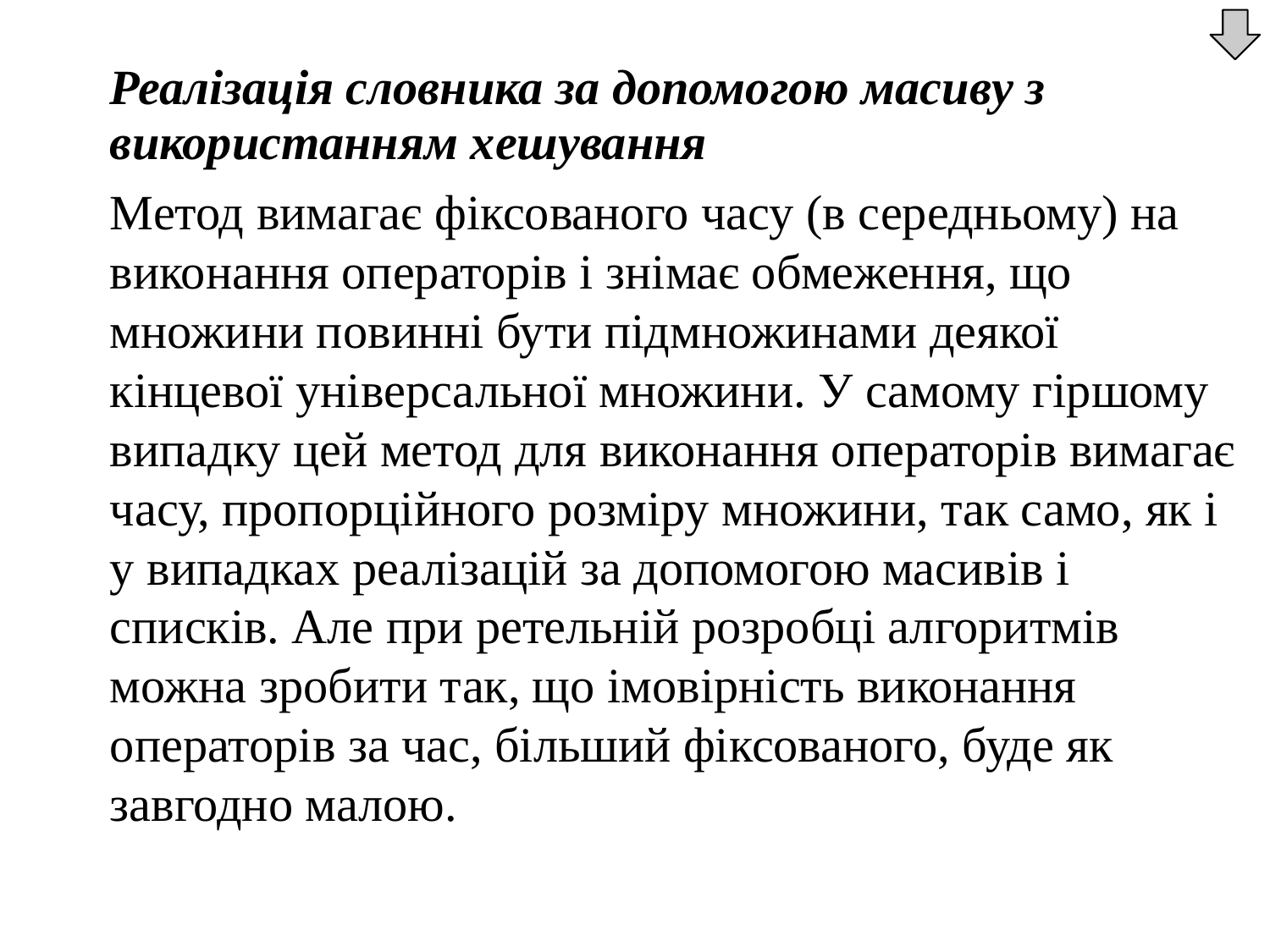

Реалізація словника за допомогою масиву з використанням хешування
	Метод вимагає фіксованого часу (в середньому) на виконання операторів і знімає обмеження, що множини повинні бути підмножинами деякої кінцевої універсальної множини. У самому гіршому випадку цей метод для виконання операторів вимагає часу, пропорційного розміру множини, так само, як і у випадках реалізацій за допомогою масивів і списків. Але при ретельній розробці алгоритмів можна зробити так, що імовірність виконання операторів за час, більший фіксованого, буде як завгодно малою.